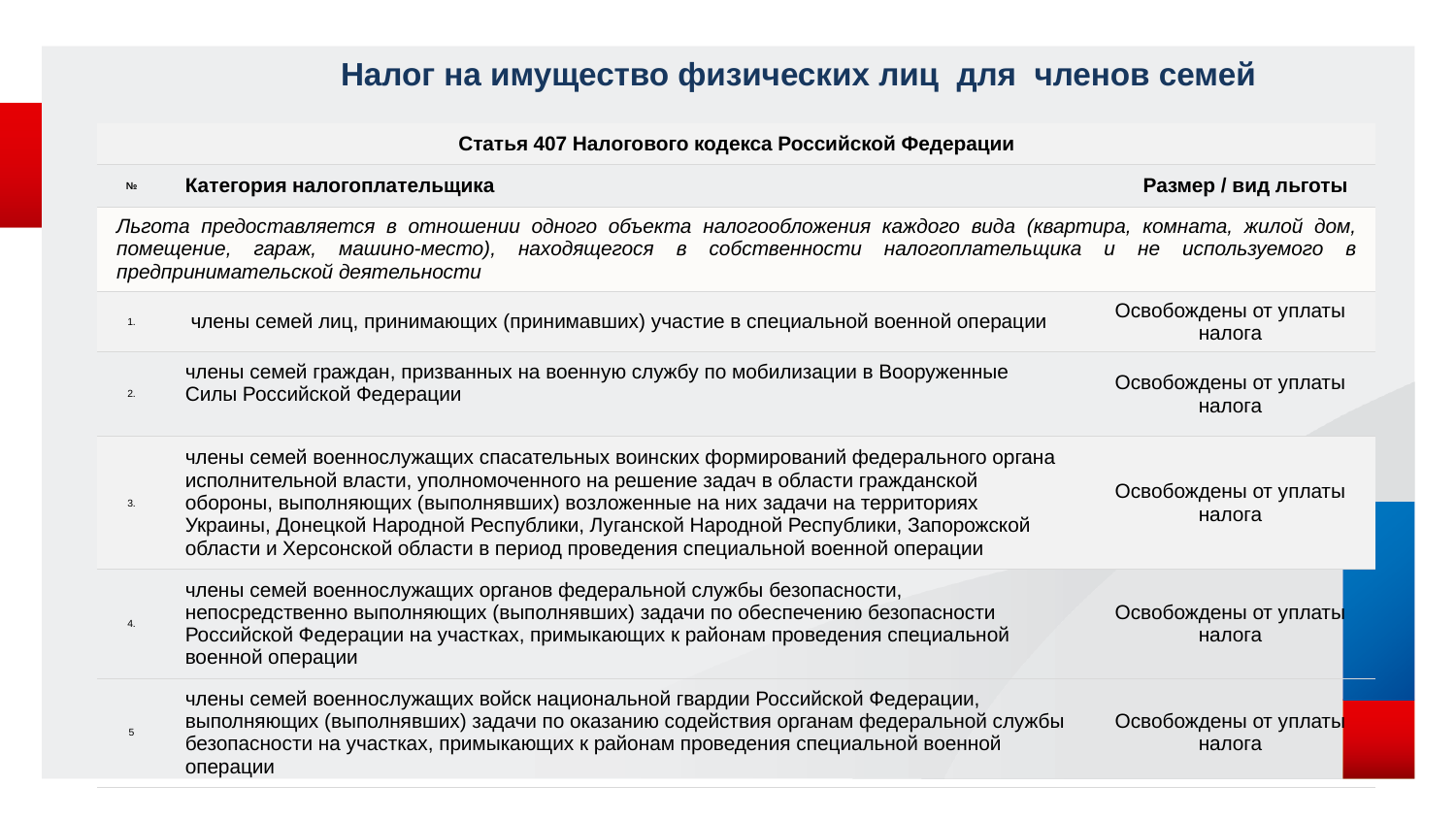

Налог на имущество физических лиц  для  членов семей
| Статья 407 Налогового кодекса Российской Федерации |  |  |  |
| --- | --- | --- | --- |
| № | Категория налогоплательщика | Размер / вид льготы |  |
| Льгота предоставляется в отношении одного объекта налогообложения каждого вида (квартира, комната, жилой дом, помещение, гараж, машино-место), находящегося в собственности налогоплательщика и не используемого в предпринимательской деятельности |  |  |  |
| 1. | члены семей лиц, принимающих (принимавших) участие в специальной военной операции |  | Освобождены от уплаты налога |
| 2. | члены семей граждан, призванных на военную службу по мобилизации в Вооруженные Силы Российской Федерации |  | Освобождены от уплаты налога |
| 3. | члены семей военнослужащих спасательных воинских формирований федерального органа исполнительной власти, уполномоченного на решение задач в области гражданской обороны, выполняющих (выполнявших) возложенные на них задачи на территориях Украины, Донецкой Народной Республики, Луганской Народной Республики, Запорожской области и Херсонской области в период проведения специальной военной операции |  | Освобождены от уплаты налога |
| 4. | члены семей военнослужащих органов федеральной службы безопасности, непосредственно выполняющих (выполнявших) задачи по обеспечению безопасности Российской Федерации на участках, примыкающих к районам проведения специальной военной операции |  | Освобождены от уплаты налога |
| 5 | члены семей военнослужащих войск национальной гвардии Российской Федерации, выполняющих (выполнявших) задачи по оказанию содействия органам федеральной службы безопасности на участках, примыкающих к районам проведения специальной военной операции |  | Освобождены от уплаты налога |